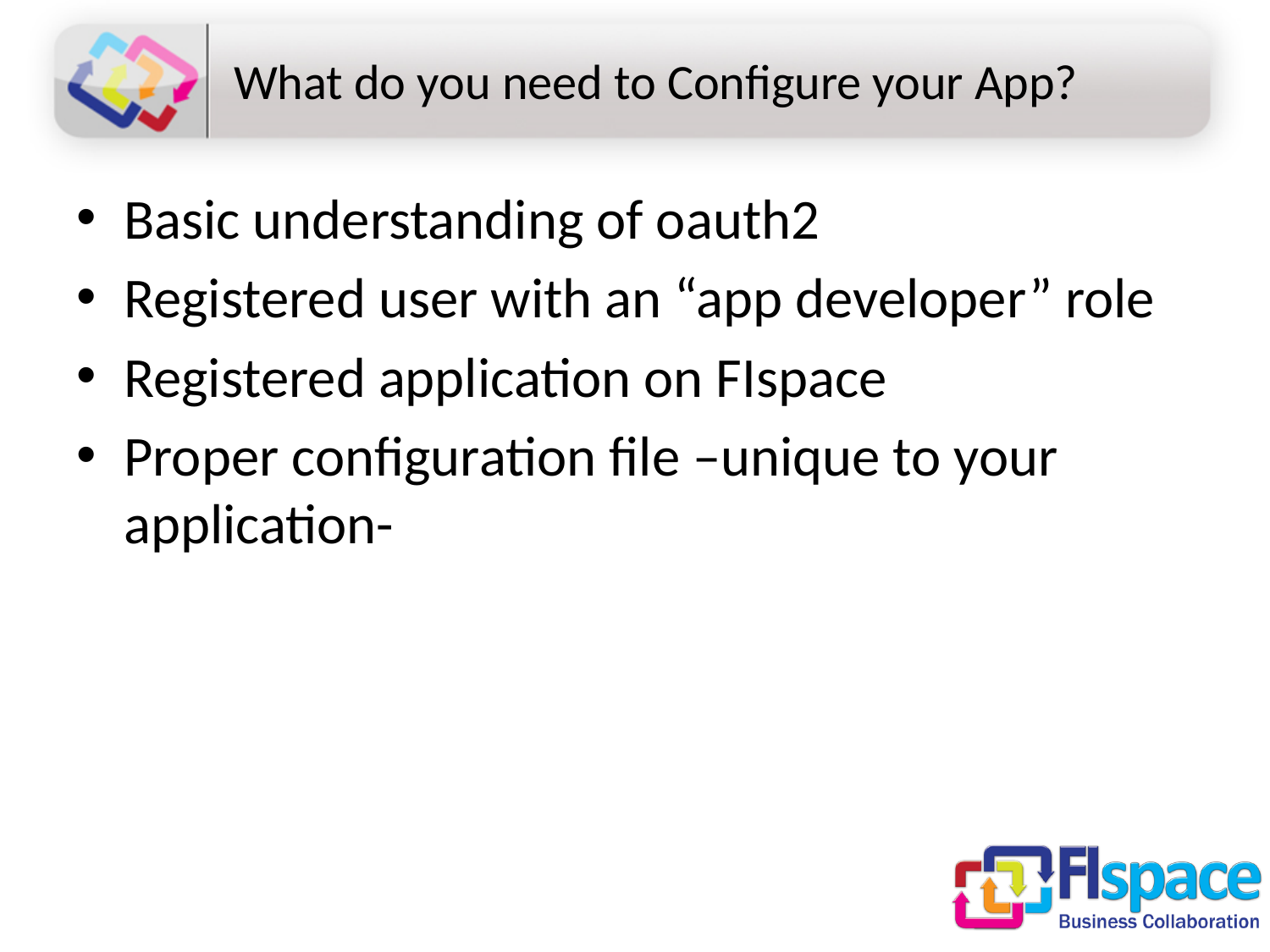

# What do you need to Configure your App?
Basic understanding of oauth2
Registered user with an “app developer” role
Registered application on FIspace
Proper configuration file –unique to your application-